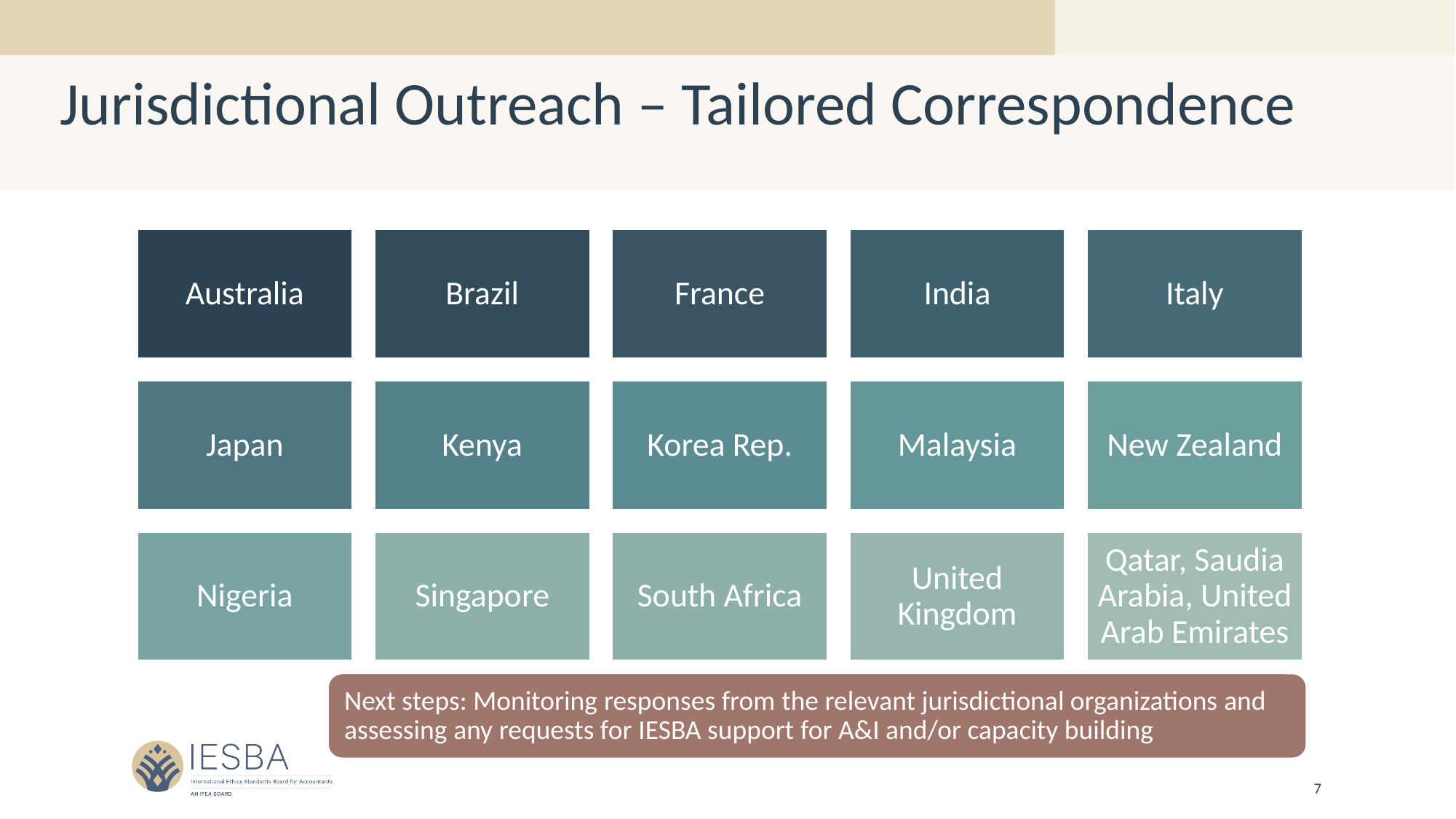

# Jurisdictional Outreach – Tailored Correspondence
Australia
Brazil
France
India
Italy
Japan
Kenya
Korea Rep.
Malaysia
New Zealand
Nigeria
Singapore
South Africa
United Kingdom
Qatar, Saudia Arabia, United Arab Emirates
Next steps: Monitoring responses from the relevant jurisdictional organizations and assessing any requests for IESBA support for A&I and/or capacity building
7